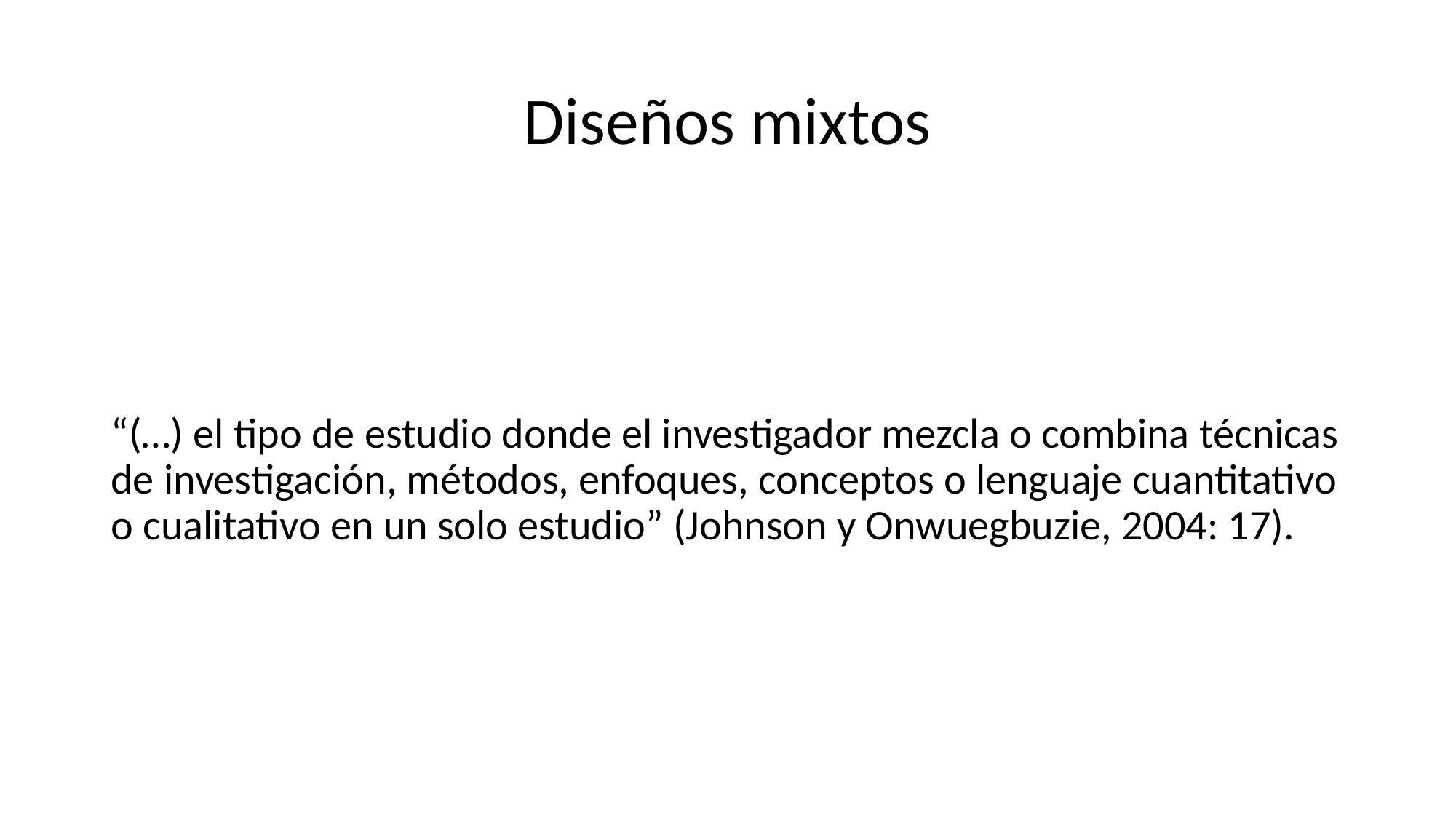

# Diseños mixtos

“(…) el tipo de estudio donde el investigador mezcla o combina técnicas de investigación, métodos, enfoques, conceptos o lenguaje cuantitativo o cualitativo en un solo estudio” (Johnson y Onwuegbuzie, 2004: 17).